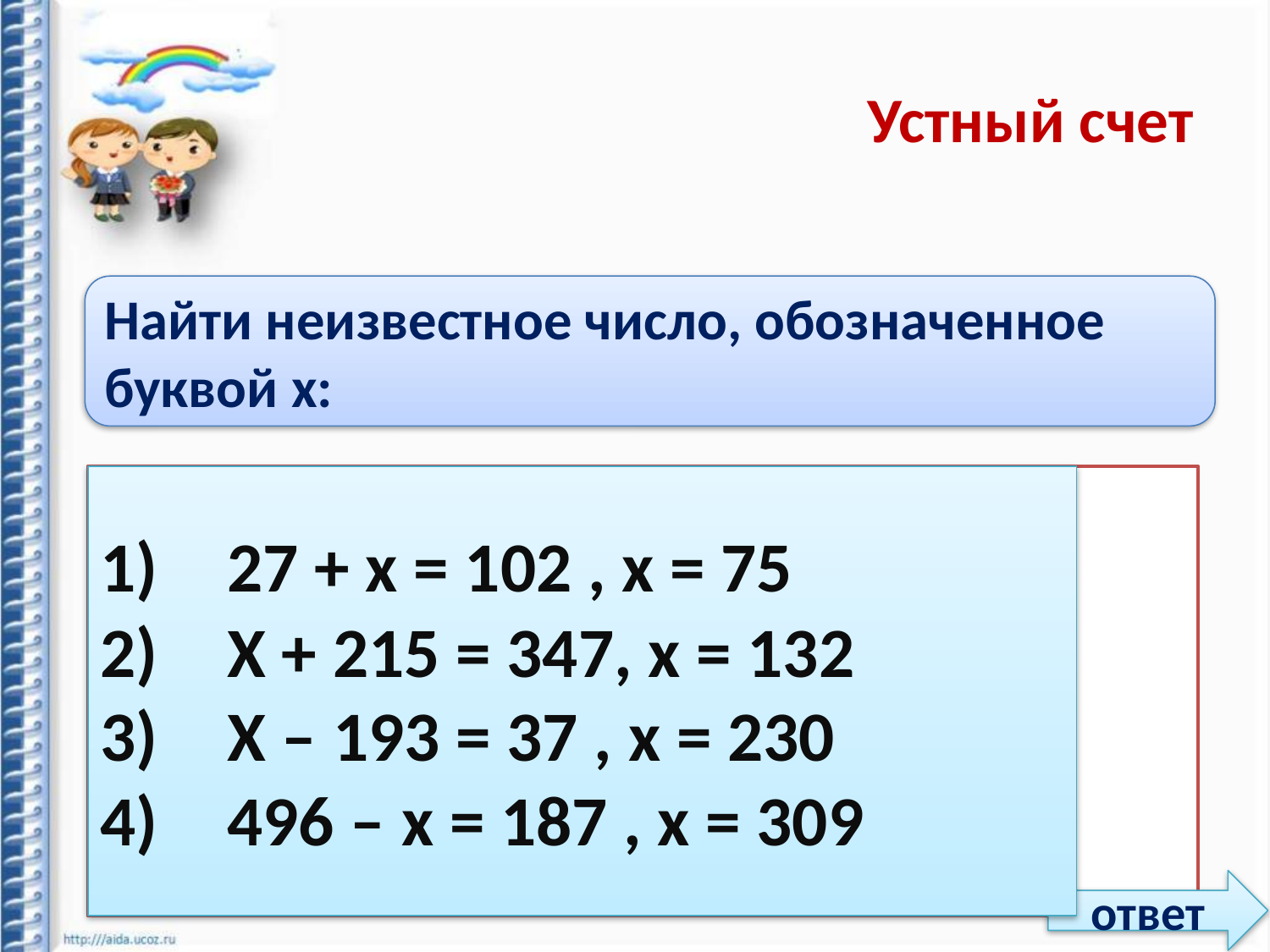

# Устный счет
Найти неизвестное число, обозначенное буквой x:
1)	27 + х = 102 , х =
2)	Х + 215 = 347, х =
3)	Х – 193 = 37 , х =
4)	496 – х = 187 , х =
1)	27 + х = 102 , х = 75
2)	Х + 215 = 347, х = 132
3)	Х – 193 = 37 , х = 230
4)	496 – х = 187 , х = 309
ответ